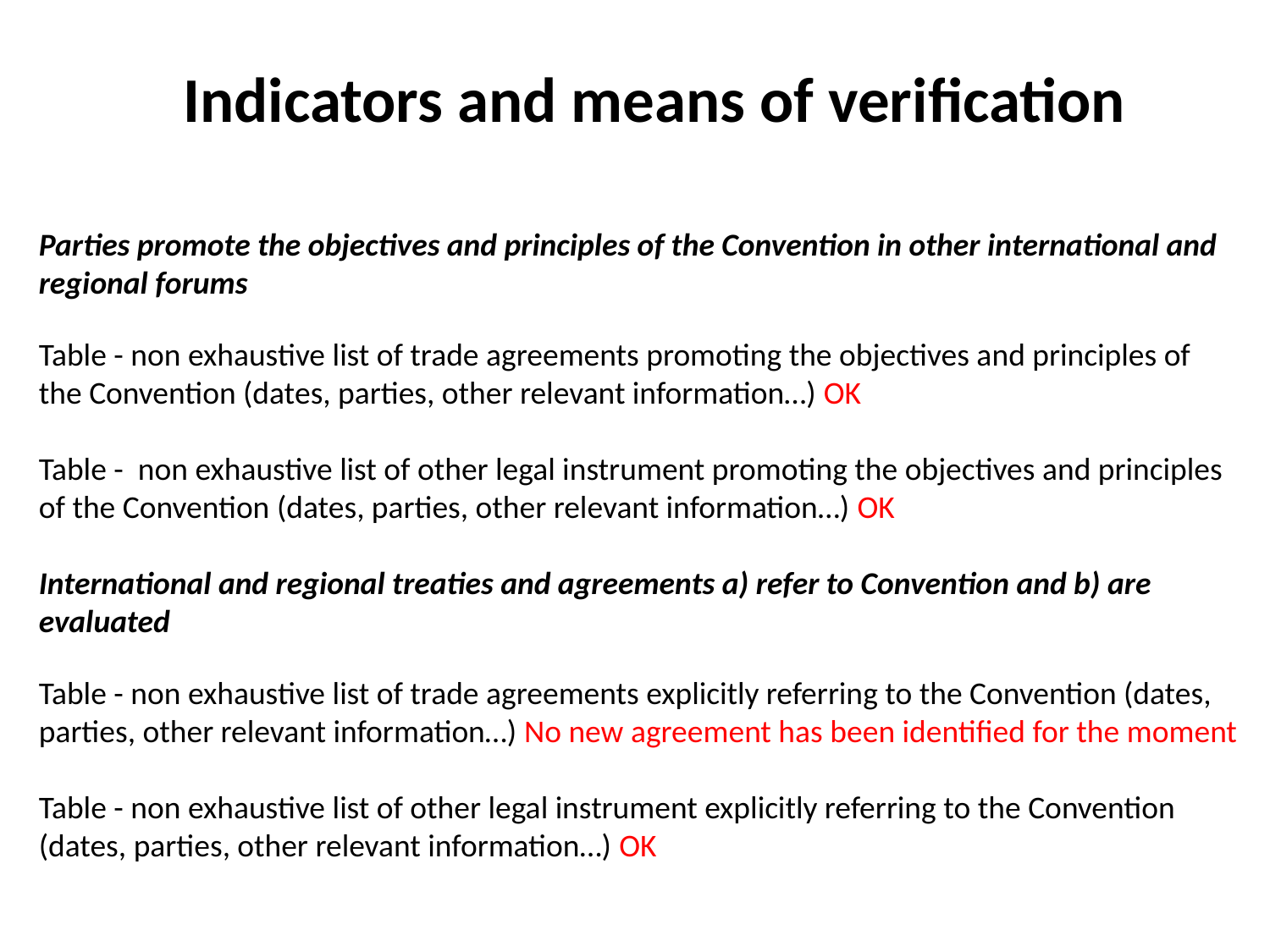

Indicators and means of verification

Parties promote the objectives and principles of the Convention in other international and regional forums

Table - non exhaustive list of trade agreements promoting the objectives and principles of the Convention (dates, parties, other relevant information…) OK

Table -  non exhaustive list of other legal instrument promoting the objectives and principles of the Convention (dates, parties, other relevant information…) OK

International and regional treaties and agreements a) refer to Convention and b) are evaluated

Table - non exhaustive list of trade agreements explicitly referring to the Convention (dates, parties, other relevant information…) No new agreement has been identified for the moment

Table - non exhaustive list of other legal instrument explicitly referring to the Convention (dates, parties, other relevant information…) OK